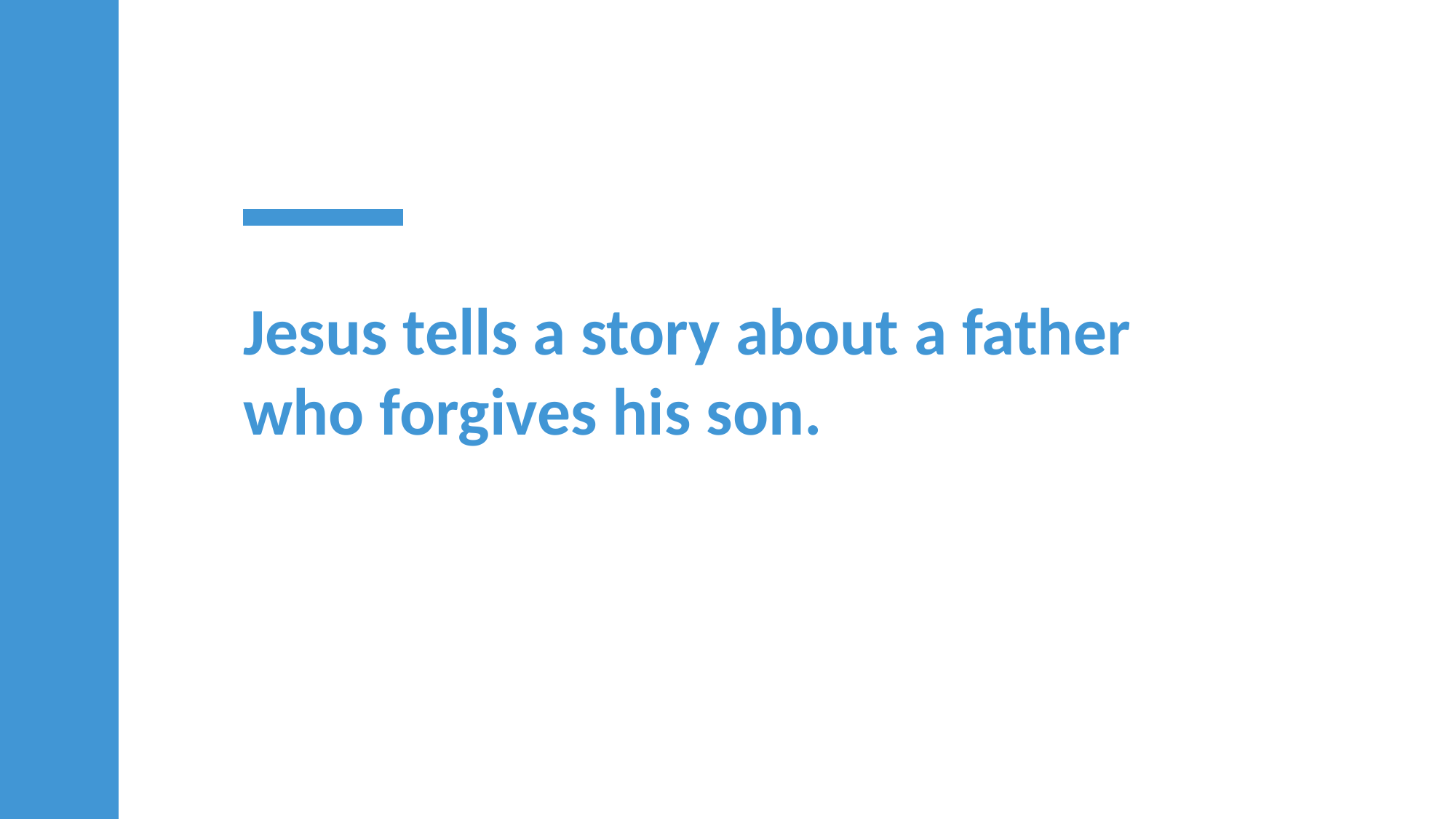

Jesus tells a story about a father who forgives his son.